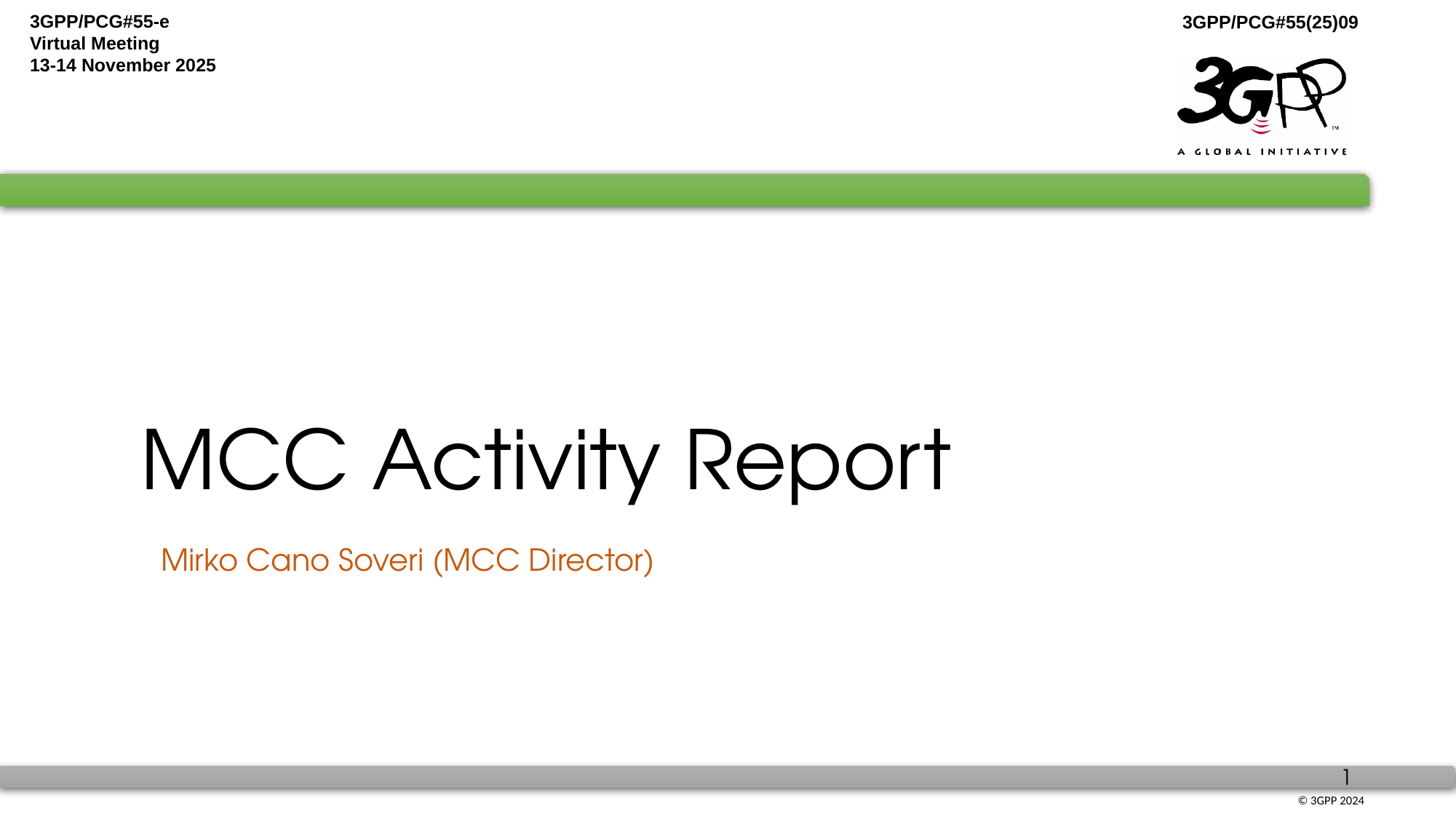

# MCC Activity Report
Mirko Cano Soveri (MCC Director)